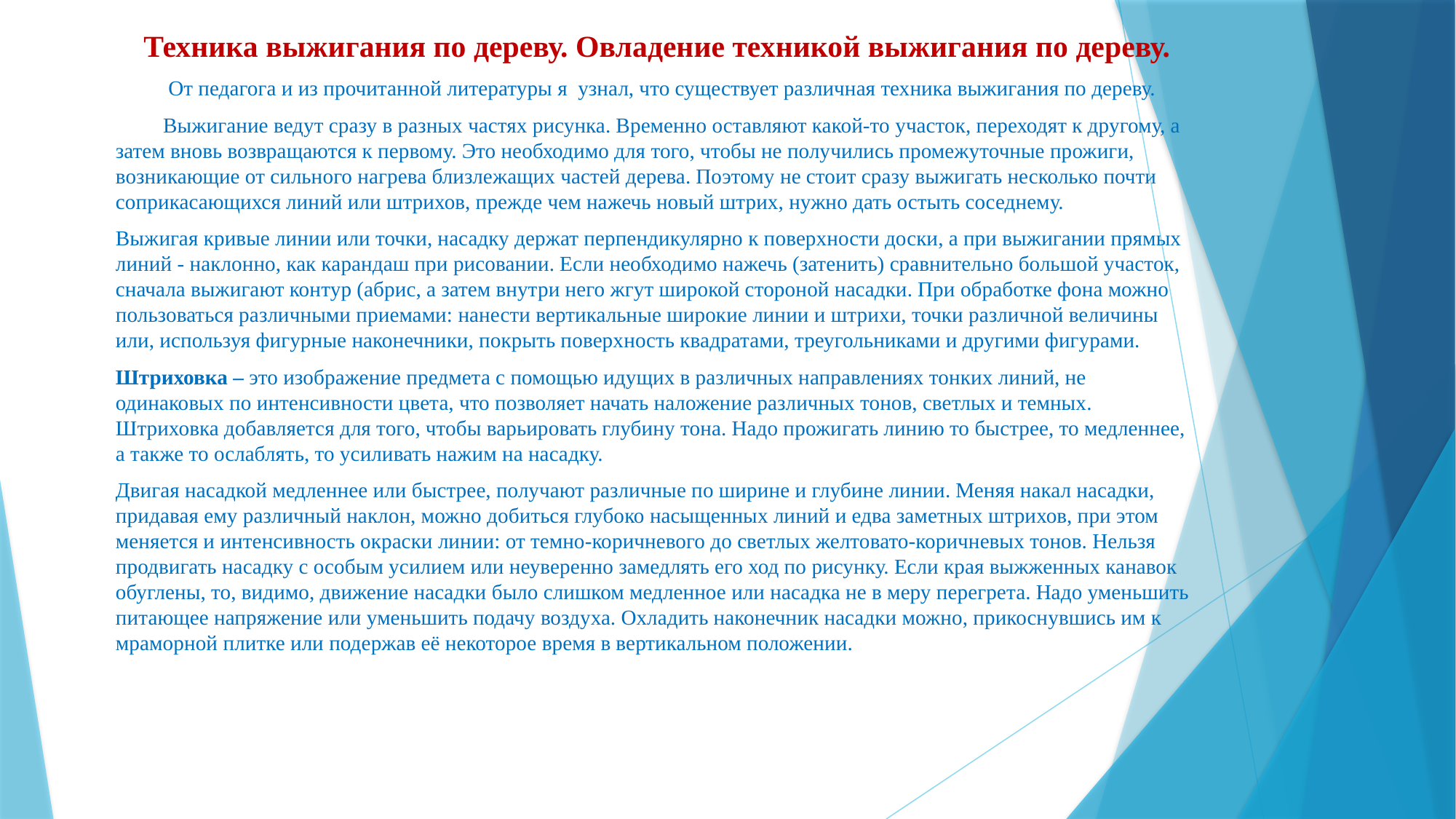

Техника выжигания по дереву. Овладение техникой выжигания по дереву.
          От педагога и из прочитанной литературы я  узнал, что существует различная техника выжигания по дереву.
         Выжигание ведут сразу в разных частях рисунка. Временно оставляют какой-то участок, переходят к другому, а затем вновь возвращаются к первому. Это необходимо для того, чтобы не получились промежуточные прожиги, возникающие от сильного нагрева близлежащих частей дерева. Поэтому не стоит сразу выжигать несколько почти соприкасающихся линий или штрихов, прежде чем нажечь новый штрих, нужно дать остыть соседнему.
Выжигая кривые линии или точки, насадку держат перпендикулярно к поверхности доски, а при выжигании прямых линий - наклонно, как карандаш при рисовании. Если необходимо нажечь (затенить) сравнительно большой участок, сначала выжигают контур (абрис, а затем внутри него жгут широкой стороной насадки. При обработке фона можно пользоваться различными приемами: нанести вертикальные широкие линии и штрихи, точки различной величины или, используя фигурные наконечники, покрыть поверхность квадратами, треугольниками и другими фигурами.
Штриховка – это изображение предмета с помощью идущих в различных направлениях тонких линий, не одинаковых по интенсивности цвета, что позволяет начать наложение различных тонов, светлых и темных. Штриховка добавляется для того, чтобы варьировать глубину тона. Надо прожигать линию то быстрее, то медленнее, а также то ослаблять, то усиливать нажим на насадку.
Двигая насадкой медленнее или быстрее, получают различные по ширине и глубине линии. Меняя накал насадки, придавая ему различный наклон, можно добиться глубоко насыщенных линий и едва заметных штрихов, при этом меняется и интенсивность окраски линии: от темно-коричневого до светлых желтовато-коричневых тонов. Нельзя продвигать насадку с особым усилием или неуверенно замедлять его ход по рисунку. Если края выжженных канавок обуглены, то, видимо, движение насадки было слишком медленное или насадка не в меру перегрета. Надо уменьшить питающее напряжение или уменьшить подачу воздуха. Охладить наконечник насадки можно, прикоснувшись им к мраморной плитке или подержав её некоторое время в вертикальном положении.